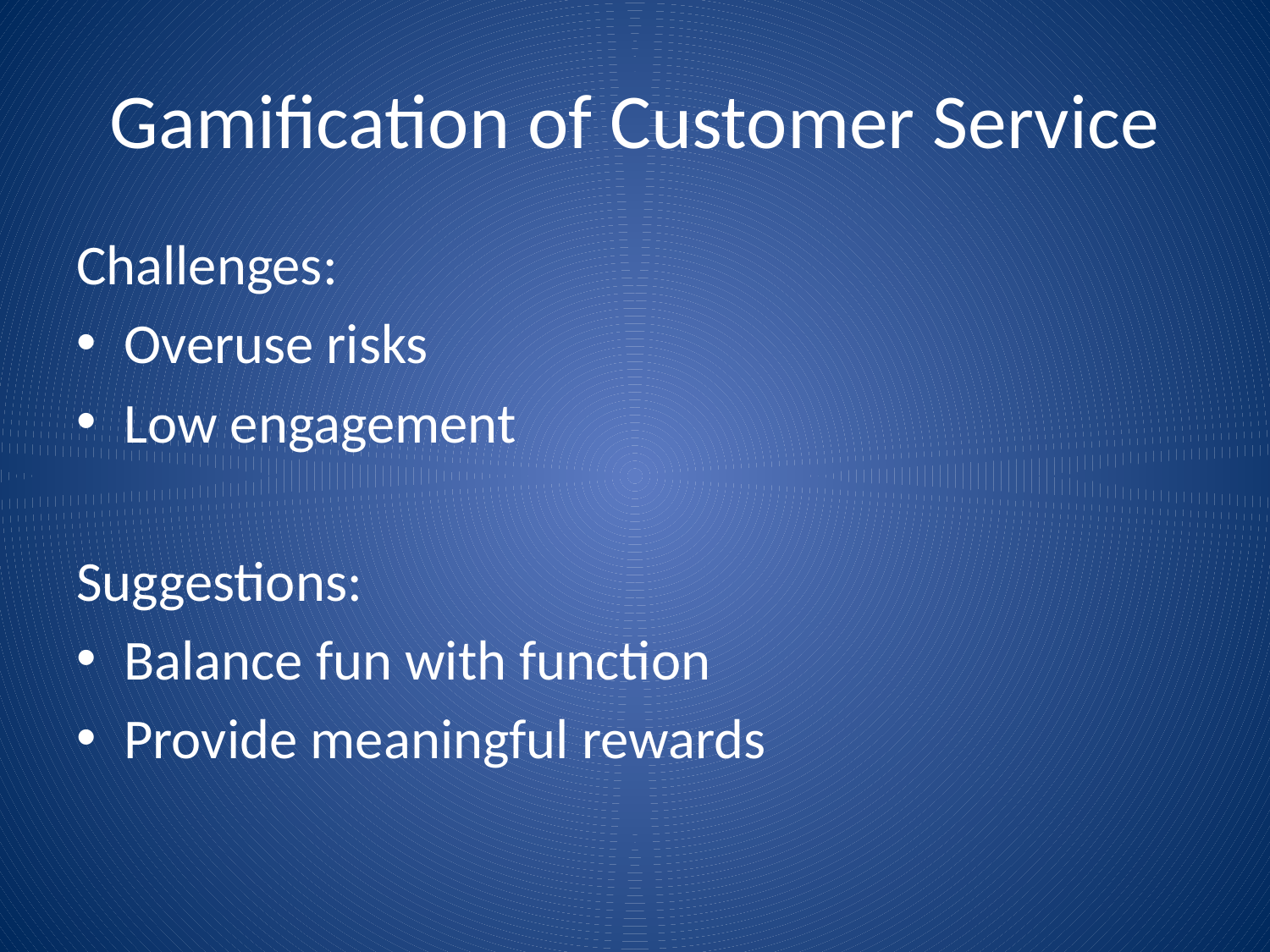

# Gamification of Customer Service
Challenges:
Overuse risks
Low engagement

Suggestions:
Balance fun with function
Provide meaningful rewards